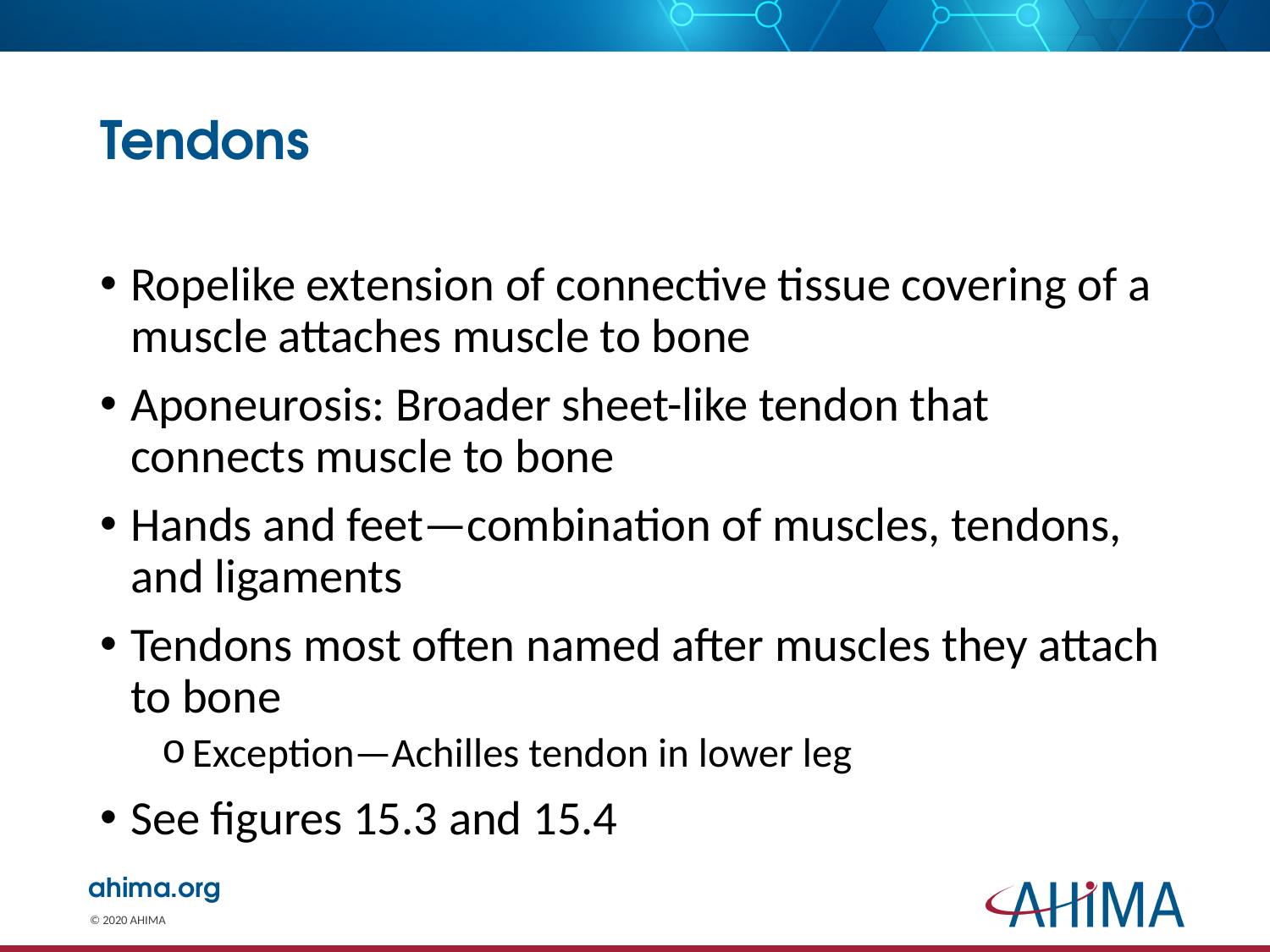

# Tendons
Ropelike extension of connective tissue covering of a muscle attaches muscle to bone
Aponeurosis: Broader sheet-like tendon that connects muscle to bone
Hands and feet—combination of muscles, tendons, and ligaments
Tendons most often named after muscles they attach to bone
Exception—Achilles tendon in lower leg
See figures 15.3 and 15.4